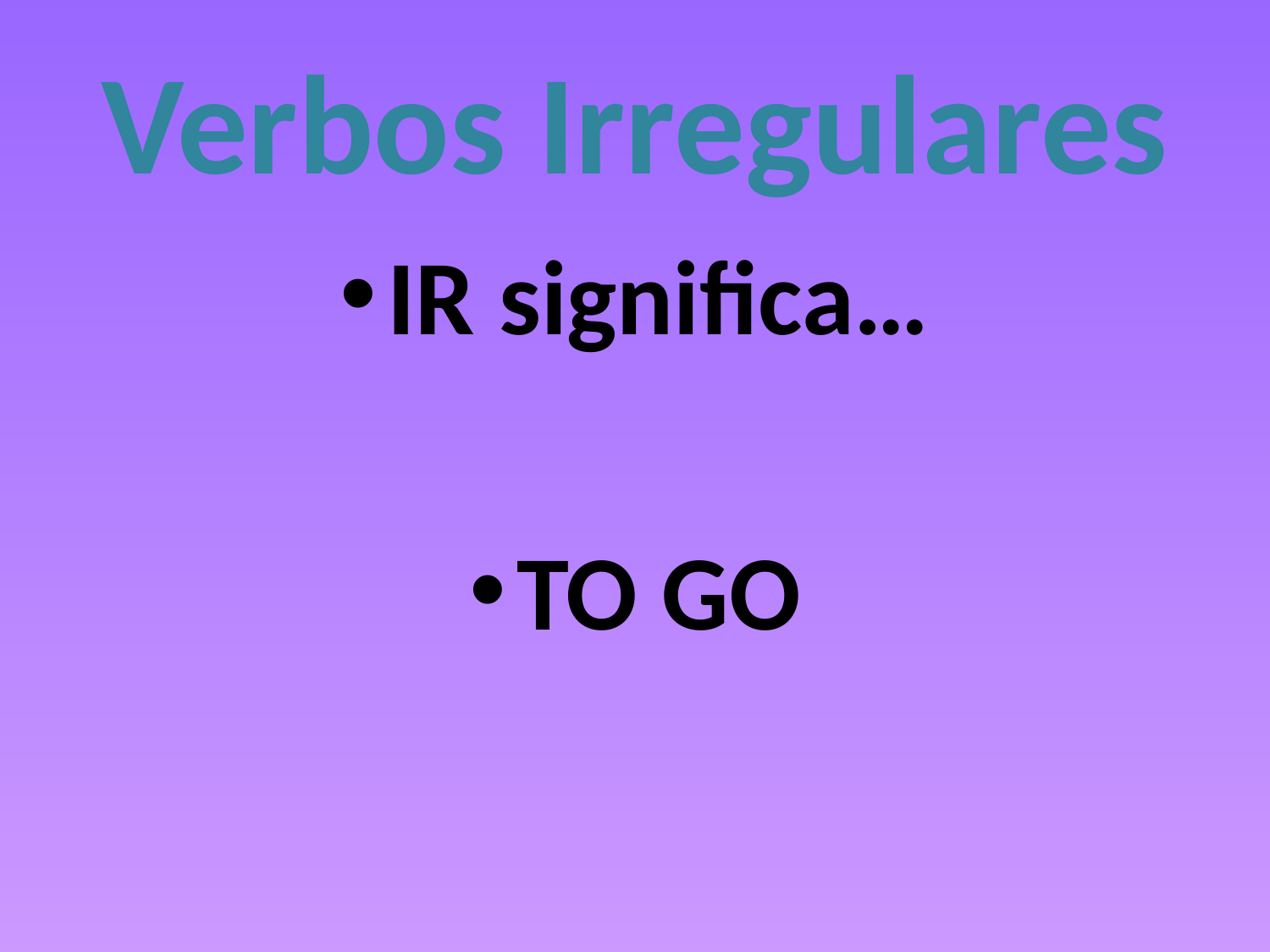

# Verbos Irregulares
IR significa…

TO GO